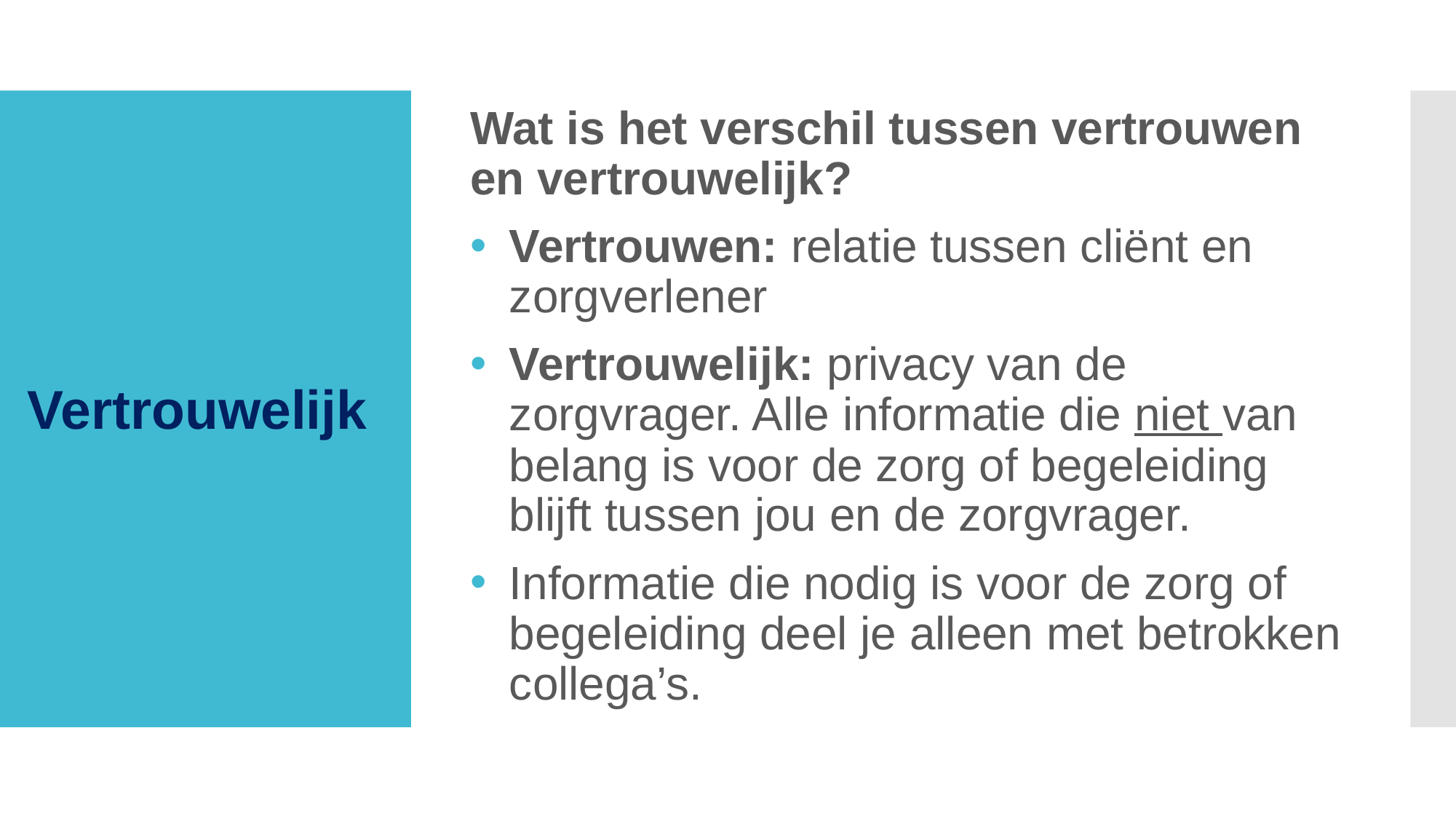

Wat is het verschil tussen vertrouwen en vertrouwelijk?
Vertrouwen: relatie tussen cliënt en zorgverlener
Vertrouwelijk: privacy van de zorgvrager. Alle informatie die niet van belang is voor de zorg of begeleiding blijft tussen jou en de zorgvrager.
Informatie die nodig is voor de zorg of begeleiding deel je alleen met betrokken collega’s.
Vertrouwelijk